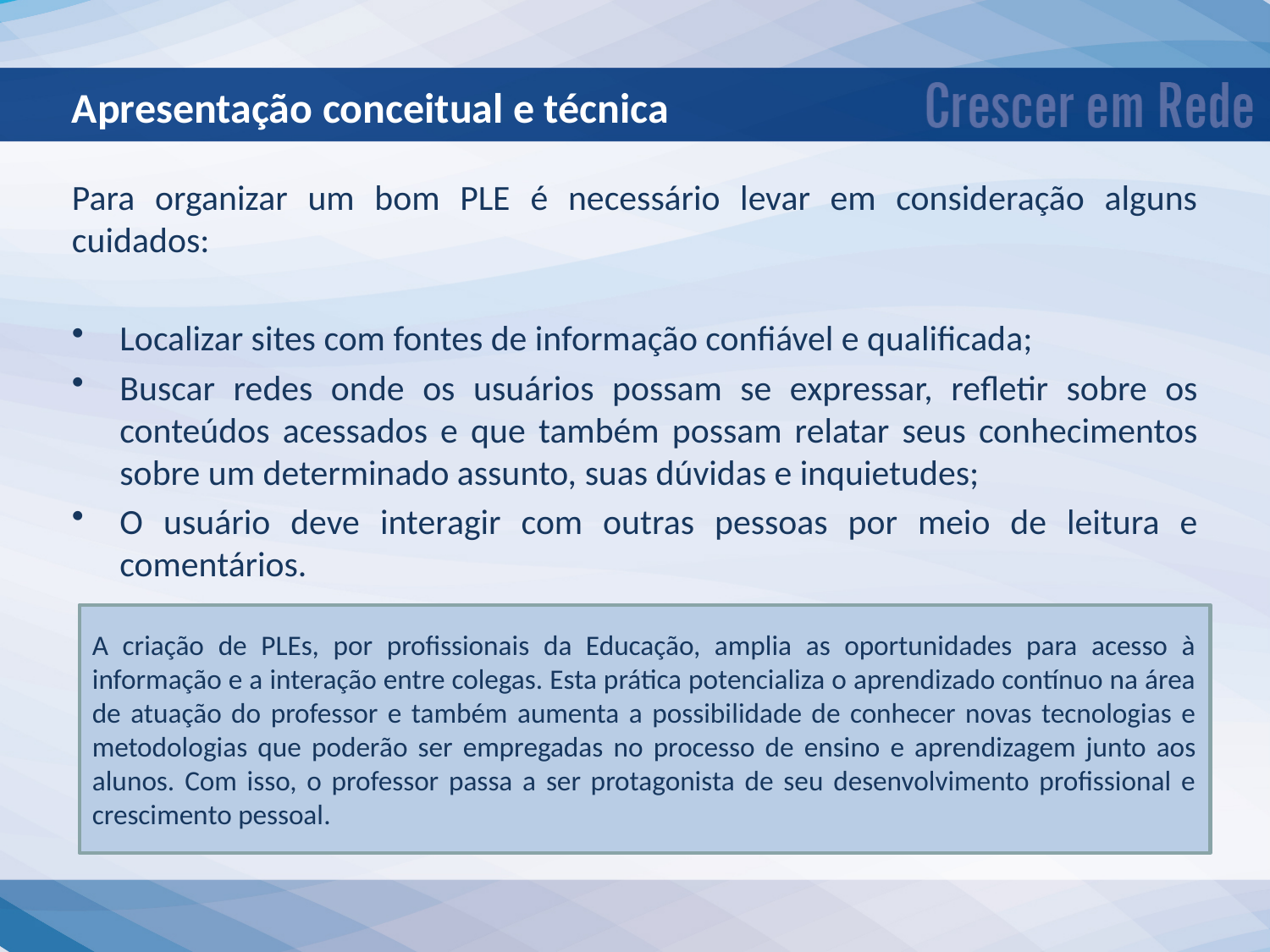

Apresentação conceitual e técnica
Para organizar um bom PLE é necessário levar em consideração alguns cuidados:

Localizar sites com fontes de informação confiável e qualificada;
Buscar redes onde os usuários possam se expressar, refletir sobre os conteúdos acessados e que também possam relatar seus conhecimentos sobre um determinado assunto, suas dúvidas e inquietudes;
O usuário deve interagir com outras pessoas por meio de leitura e comentários.

A criação de PLEs, por profissionais da Educação, amplia as oportunidades para acesso à informação e a interação entre colegas. Esta prática potencializa o aprendizado contínuo na área de atuação do professor e também aumenta a possibilidade de conhecer novas tecnologias e metodologias que poderão ser empregadas no processo de ensino e aprendizagem junto aos alunos. Com isso, o professor passa a ser protagonista de seu desenvolvimento profissional e crescimento pessoal.